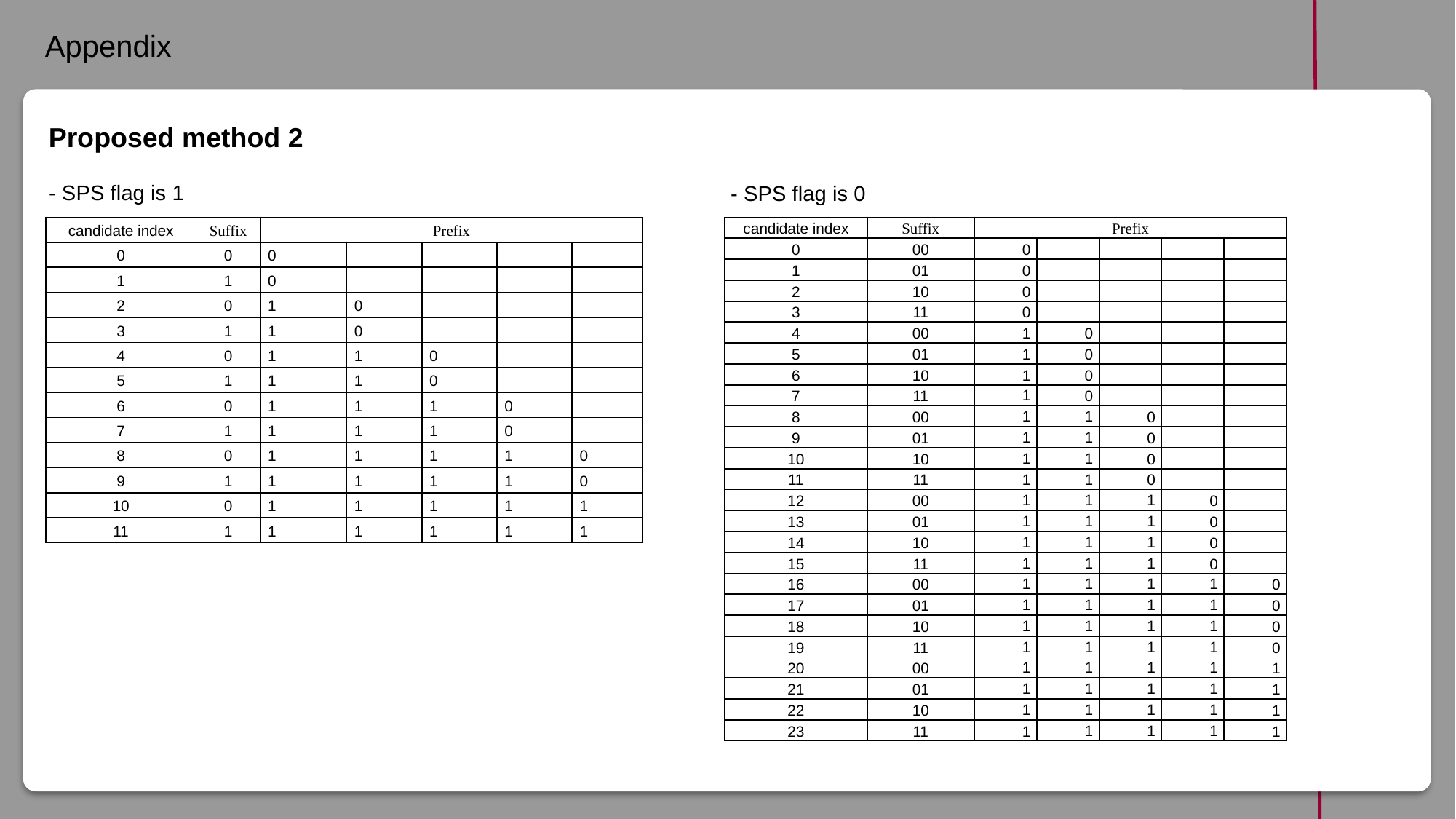

Appendix
ind
Proposed method 2
- SPS flag is 1
- SPS flag is 0
| candidate index | Suffix | Prefix |  |  |  |  |
| --- | --- | --- | --- | --- | --- | --- |
| 0 | 0 | 0 |  |  |  |  |
| 1 | 1 | 0 |  |  |  |  |
| 2 | 0 | 1 | 0 |  |  |  |
| 3 | 1 | 1 | 0 |  |  |  |
| 4 | 0 | 1 | 1 | 0 |  |  |
| 5 | 1 | 1 | 1 | 0 |  |  |
| 6 | 0 | 1 | 1 | 1 | 0 |  |
| 7 | 1 | 1 | 1 | 1 | 0 |  |
| 8 | 0 | 1 | 1 | 1 | 1 | 0 |
| 9 | 1 | 1 | 1 | 1 | 1 | 0 |
| 10 | 0 | 1 | 1 | 1 | 1 | 1 |
| 11 | 1 | 1 | 1 | 1 | 1 | 1 |
| candidate index | Suffix | Prefix |  |  |  |  |
| --- | --- | --- | --- | --- | --- | --- |
| 0 | 00 | 0 |  |  |  |  |
| 1 | 01 | 0 |  |  |  |  |
| 2 | 10 | 0 |  |  |  |  |
| 3 | 11 | 0 |  |  |  |  |
| 4 | 00 | 1 | 0 |  |  |  |
| 5 | 01 | 1 | 0 |  |  |  |
| 6 | 10 | 1 | 0 |  |  |  |
| 7 | 11 | 1 | 0 |  |  |  |
| 8 | 00 | 1 | 1 | 0 |  |  |
| 9 | 01 | 1 | 1 | 0 |  |  |
| 10 | 10 | 1 | 1 | 0 |  |  |
| 11 | 11 | 1 | 1 | 0 |  |  |
| 12 | 00 | 1 | 1 | 1 | 0 |  |
| 13 | 01 | 1 | 1 | 1 | 0 |  |
| 14 | 10 | 1 | 1 | 1 | 0 |  |
| 15 | 11 | 1 | 1 | 1 | 0 |  |
| 16 | 00 | 1 | 1 | 1 | 1 | 0 |
| 17 | 01 | 1 | 1 | 1 | 1 | 0 |
| 18 | 10 | 1 | 1 | 1 | 1 | 0 |
| 19 | 11 | 1 | 1 | 1 | 1 | 0 |
| 20 | 00 | 1 | 1 | 1 | 1 | 1 |
| 21 | 01 | 1 | 1 | 1 | 1 | 1 |
| 22 | 10 | 1 | 1 | 1 | 1 | 1 |
| 23 | 11 | 1 | 1 | 1 | 1 | 1 |